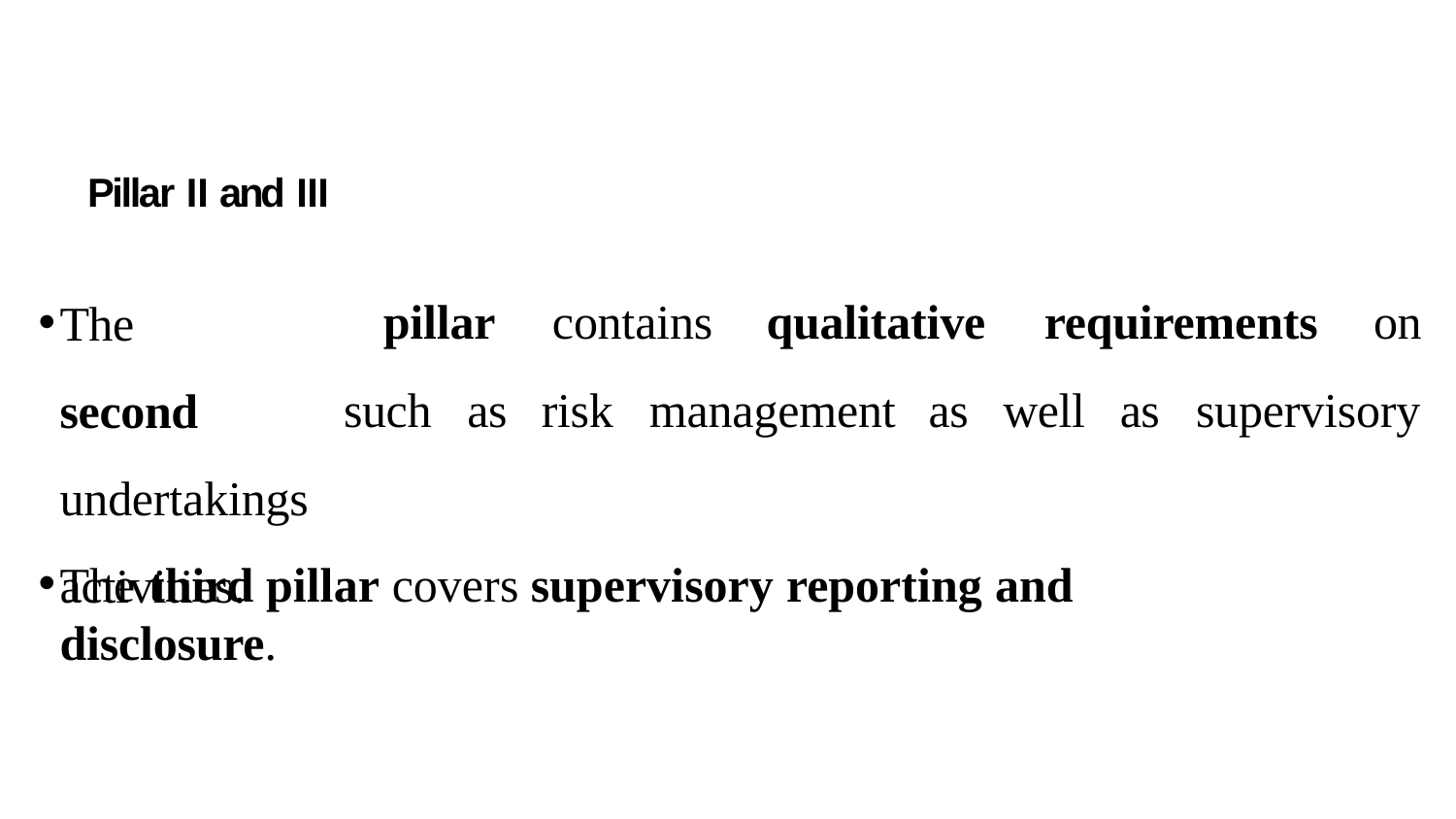

Pillar II and III

The	second undertakings activities.
pillar	contains	qualitative	requirements	on
such	as	risk	management	as	well	as	supervisory
The third pillar covers supervisory reporting and disclosure.